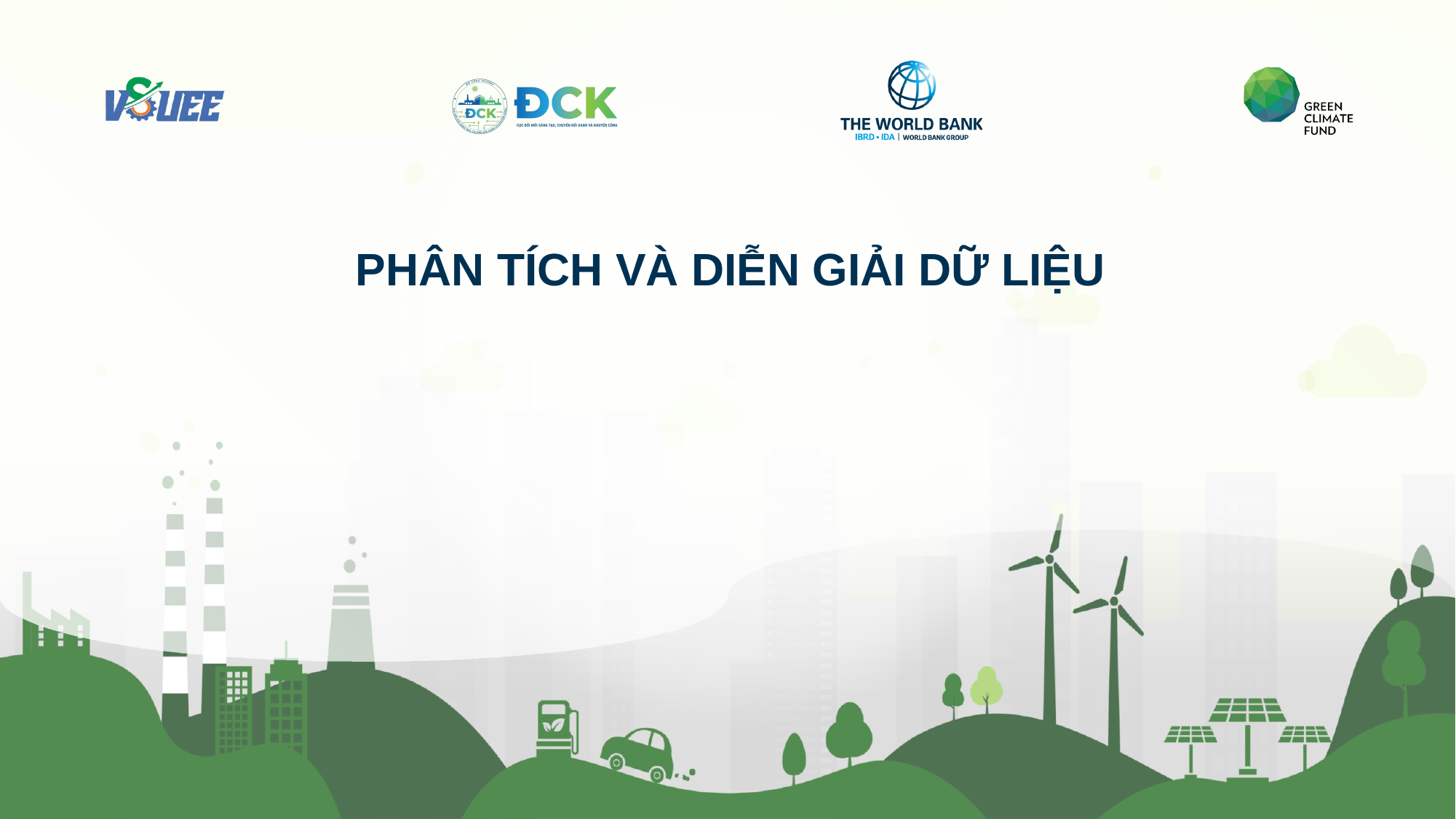

PHÂN TÍCH VÀ DIỄN GIẢI DỮ LIỆU